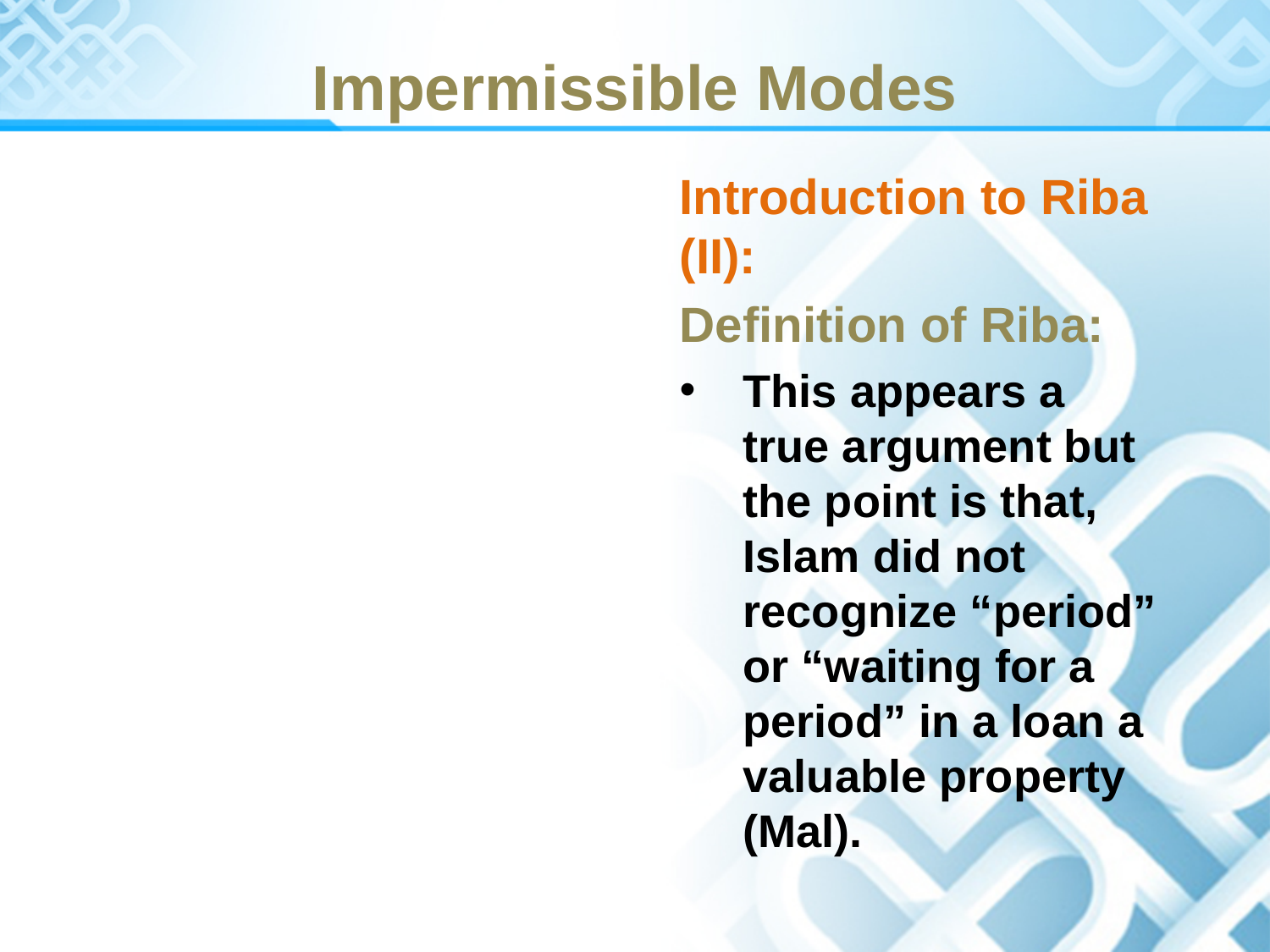

Impermissible Modes
Introduction to Riba (II):
Definition of Riba:
This appears a true argument but the point is that, Islam did not recognize “period” or “waiting for a period” in a loan a valuable property (Mal).